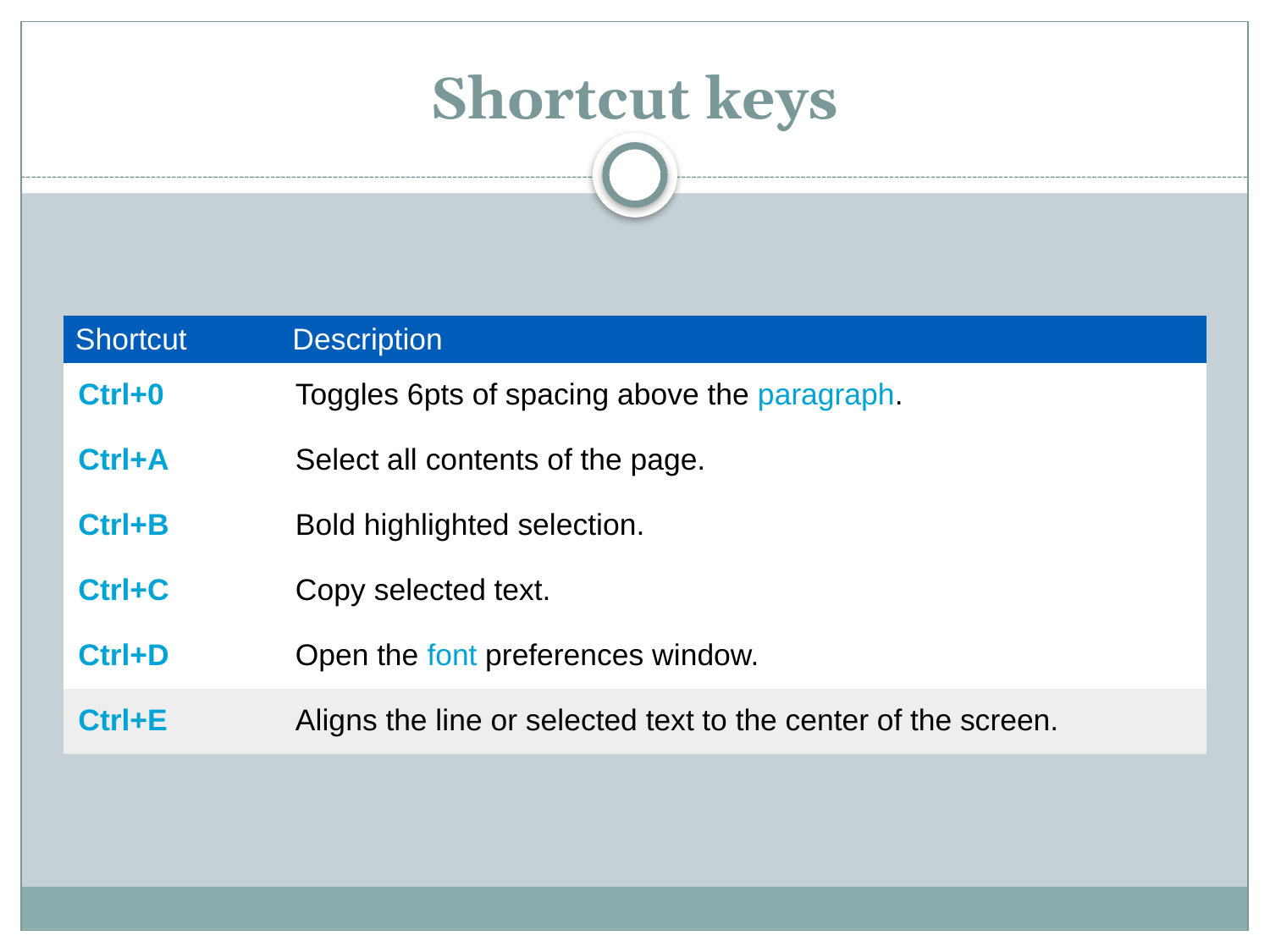

# Shortcut keys
| Shortcut | Description |
| --- | --- |
| Ctrl+0 | Toggles 6pts of spacing above the paragraph. |
| Ctrl+A | Select all contents of the page. |
| Ctrl+B | Bold highlighted selection. |
| Ctrl+C | Copy selected text. |
| Ctrl+D | Open the font preferences window. |
| Ctrl+E | Aligns the line or selected text to the center of the screen. |